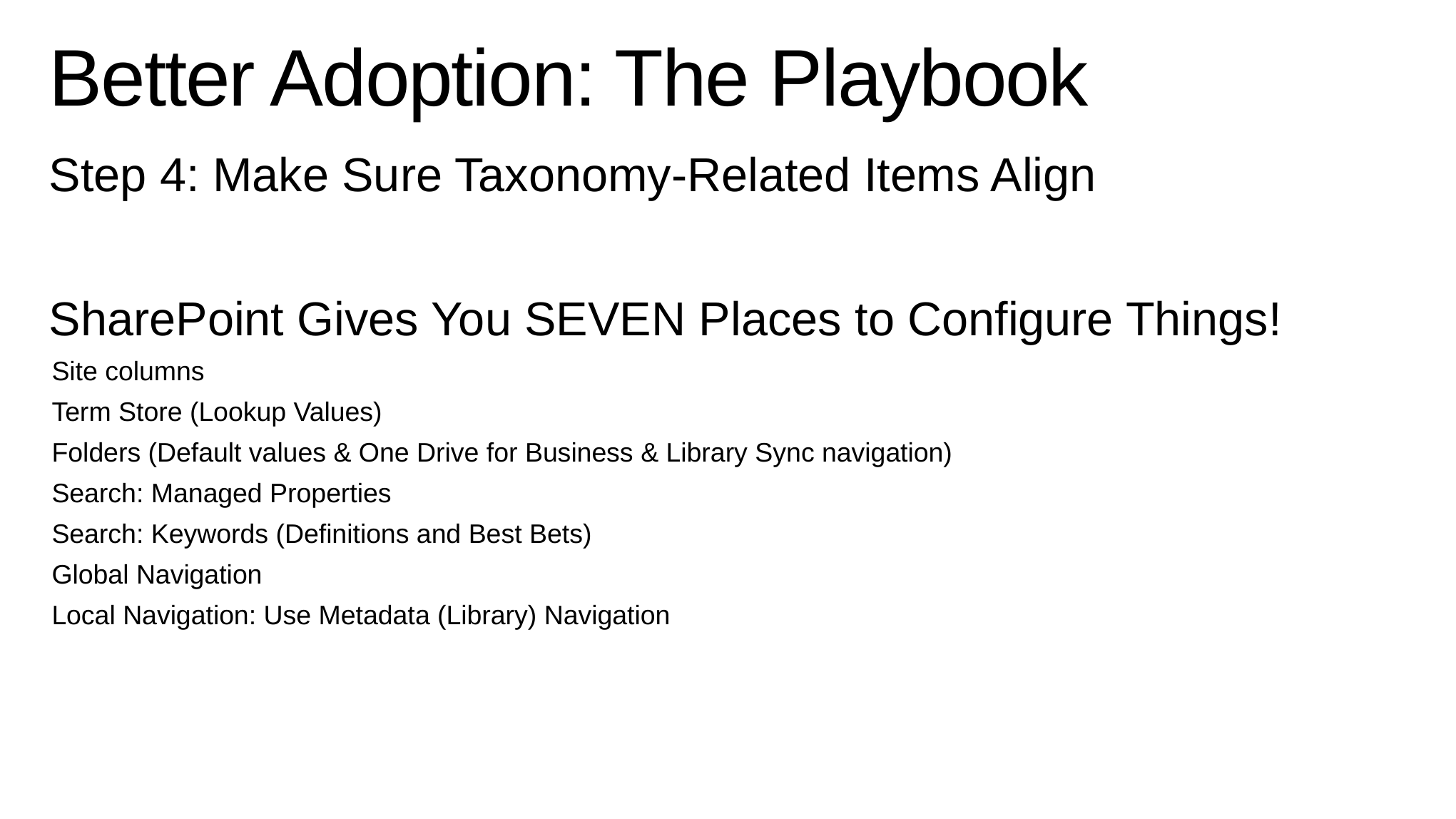

# Better Adoption: The Playbook
Step 4: Make Sure Taxonomy-Related Items Align

SharePoint Gives You SEVEN Places to Configure Things!
Site columns
Term Store (Lookup Values)
Folders (Default values & One Drive for Business & Library Sync navigation)
Search: Managed Properties
Search: Keywords (Definitions and Best Bets)
Global Navigation
Local Navigation: Use Metadata (Library) Navigation